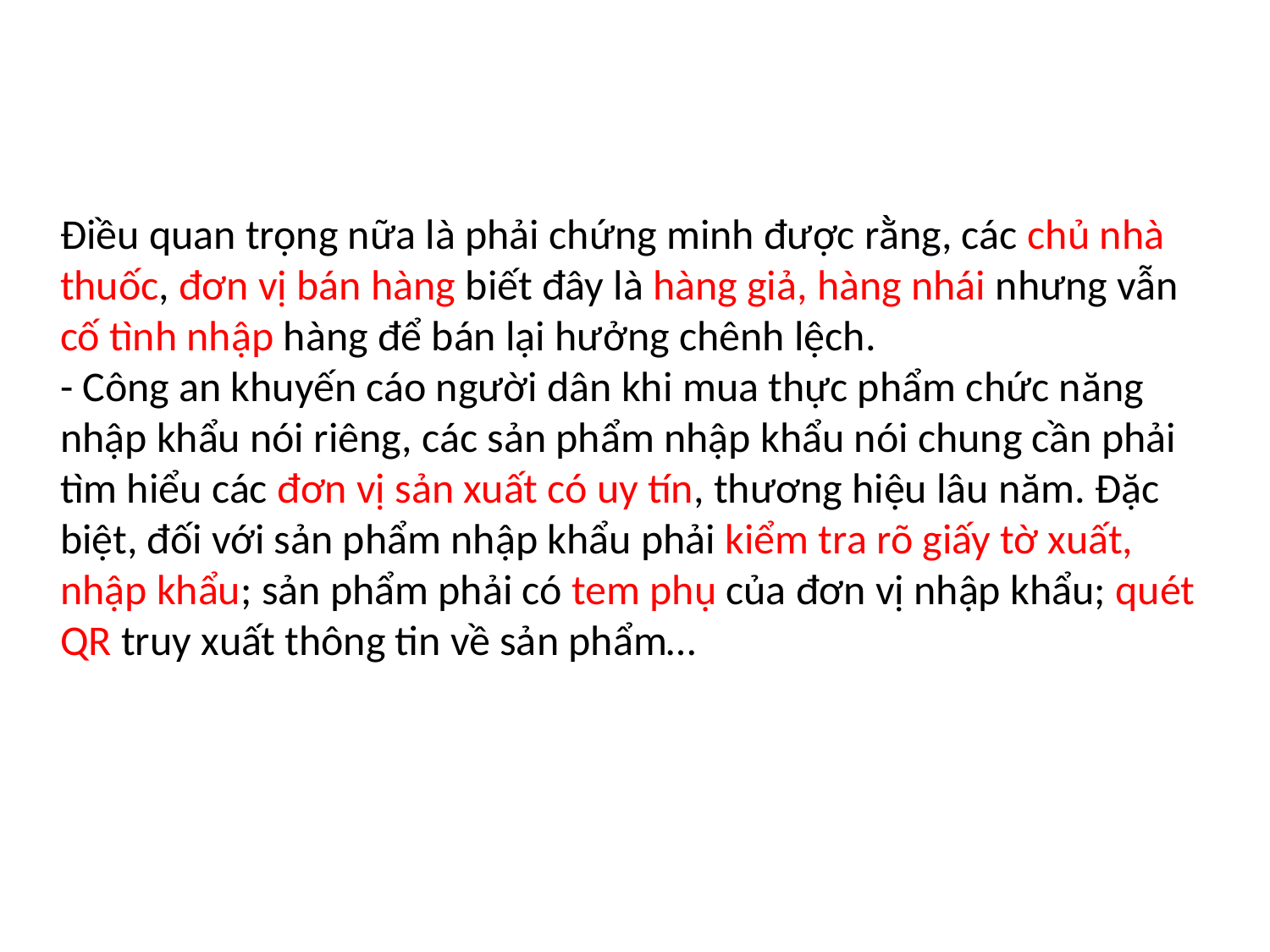

Điều quan trọng nữa là phải chứng minh được rằng, các chủ nhà thuốc, đơn vị bán hàng biết đây là hàng giả, hàng nhái nhưng vẫn cố tình nhập hàng để bán lại hưởng chênh lệch.
- Công an khuyến cáo người dân khi mua thực phẩm chức năng nhập khẩu nói riêng, các sản phẩm nhập khẩu nói chung cần phải tìm hiểu các đơn vị sản xuất có uy tín, thương hiệu lâu năm. Đặc biệt, đối với sản phẩm nhập khẩu phải kiểm tra rõ giấy tờ xuất, nhập khẩu; sản phẩm phải có tem phụ của đơn vị nhập khẩu; quét QR truy xuất thông tin về sản phẩm…